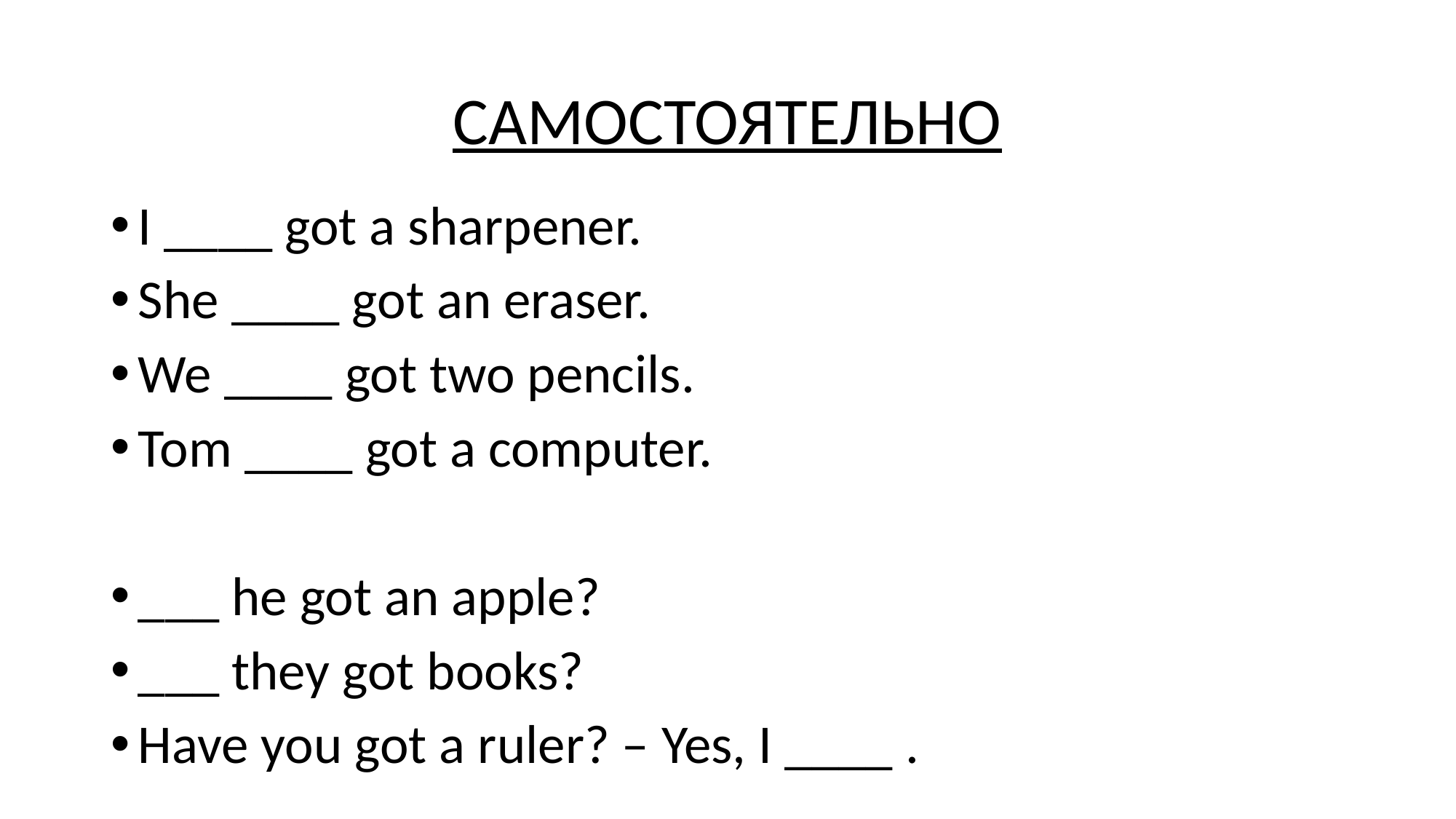

# САМОСТОЯТЕЛЬНО
I ____ got a sharpener.
She ____ got an eraser.
We ____ got two pencils.
Tom ____ got a computer.

___ he got an apple?
___ they got books?
Have you got a ruler? – Yes, I ____ .